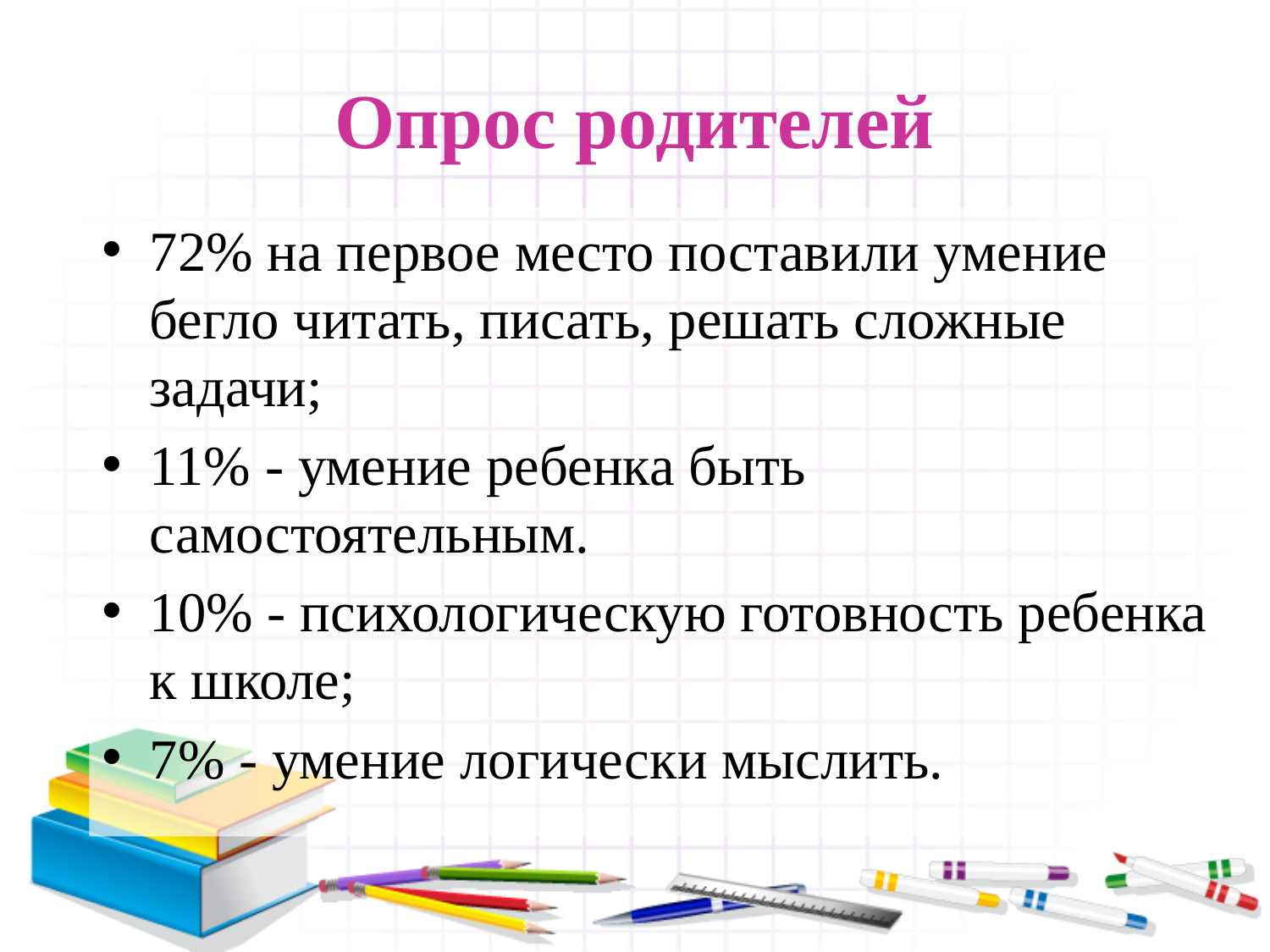

# Опрос родителей
72% на первое место поставили умение бегло читать, писать, решать сложные задачи;
11% - умение ребенка быть самостоятельным.
10% - психологическую готовность ребенка к школе;
7% - умение логически мыслить.